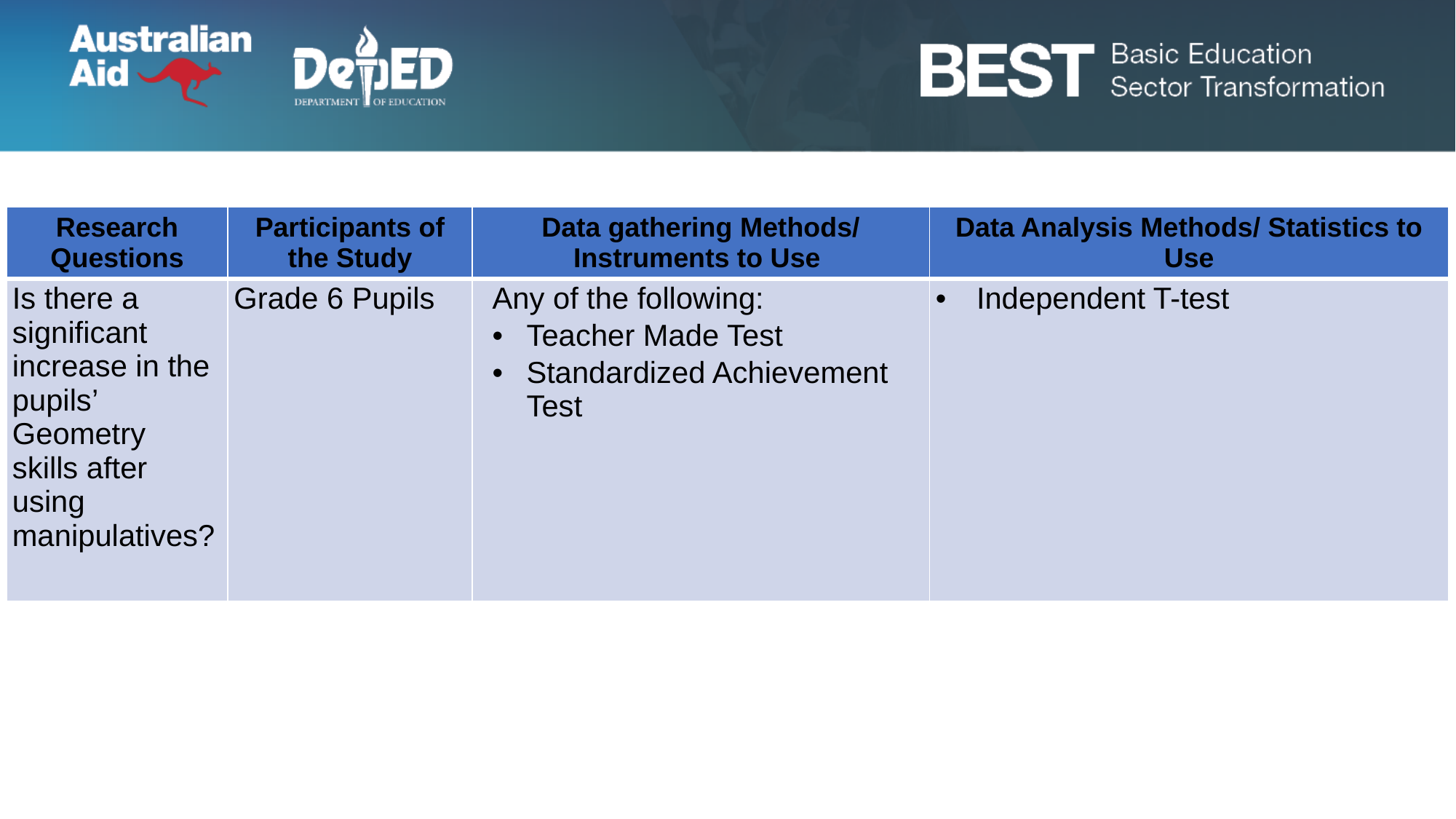

| Research Questions | Participants of the Study | Data gathering Methods/ Instruments to Use | Data Analysis Methods/ Statistics to Use |
| --- | --- | --- | --- |
| Is there a significant increase in the pupils’ Geometry skills after using manipulatives? | Grade 6 Pupils | Any of the following: Teacher Made Test Standardized Achievement Test | Independent T-test |